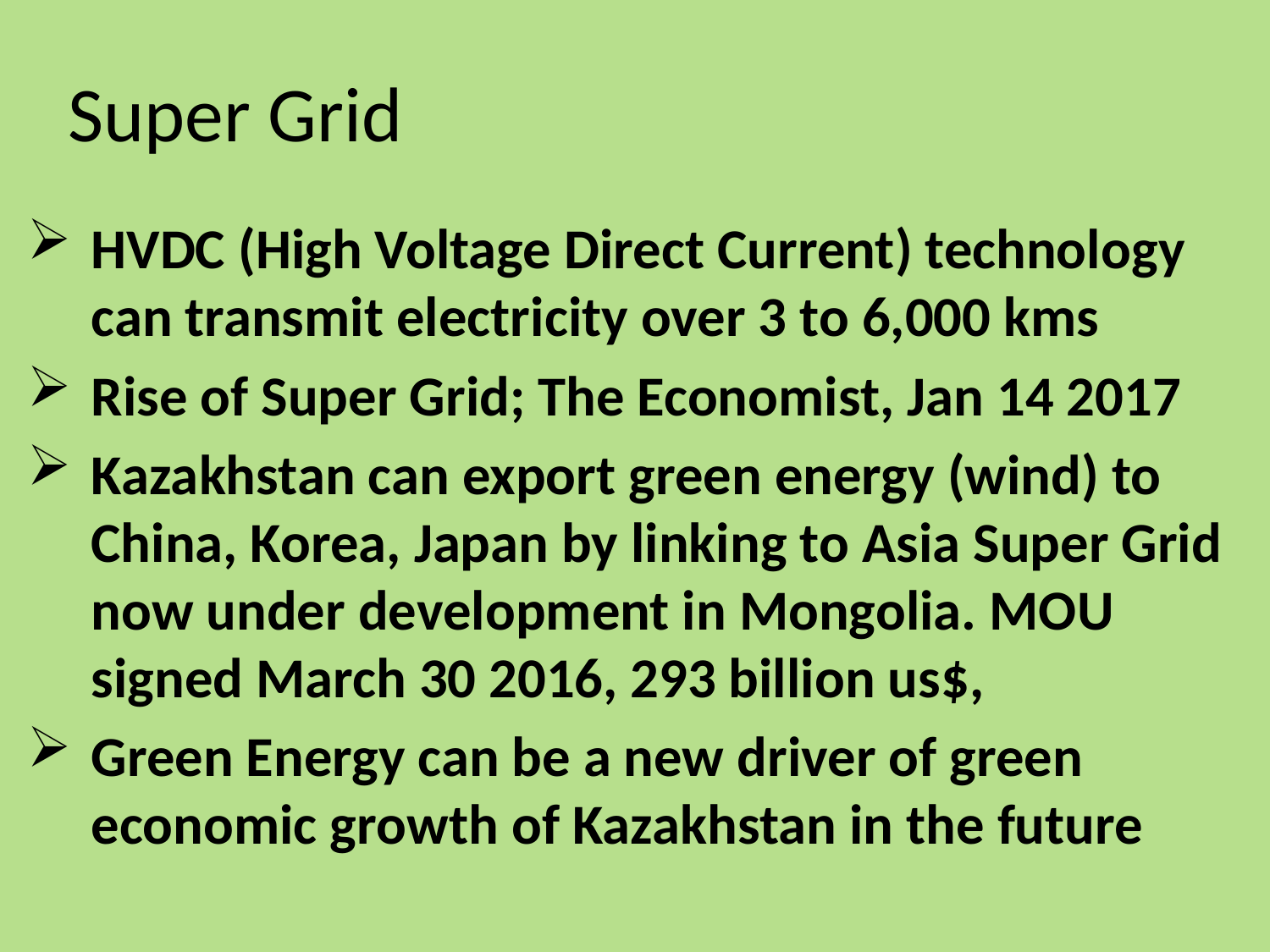

# Super Grid
HVDC (High Voltage Direct Current) technology can transmit electricity over 3 to 6,000 kms
Rise of Super Grid; The Economist, Jan 14 2017
Kazakhstan can export green energy (wind) to China, Korea, Japan by linking to Asia Super Grid now under development in Mongolia. MOU signed March 30 2016, 293 billion us$,
Green Energy can be a new driver of green economic growth of Kazakhstan in the future